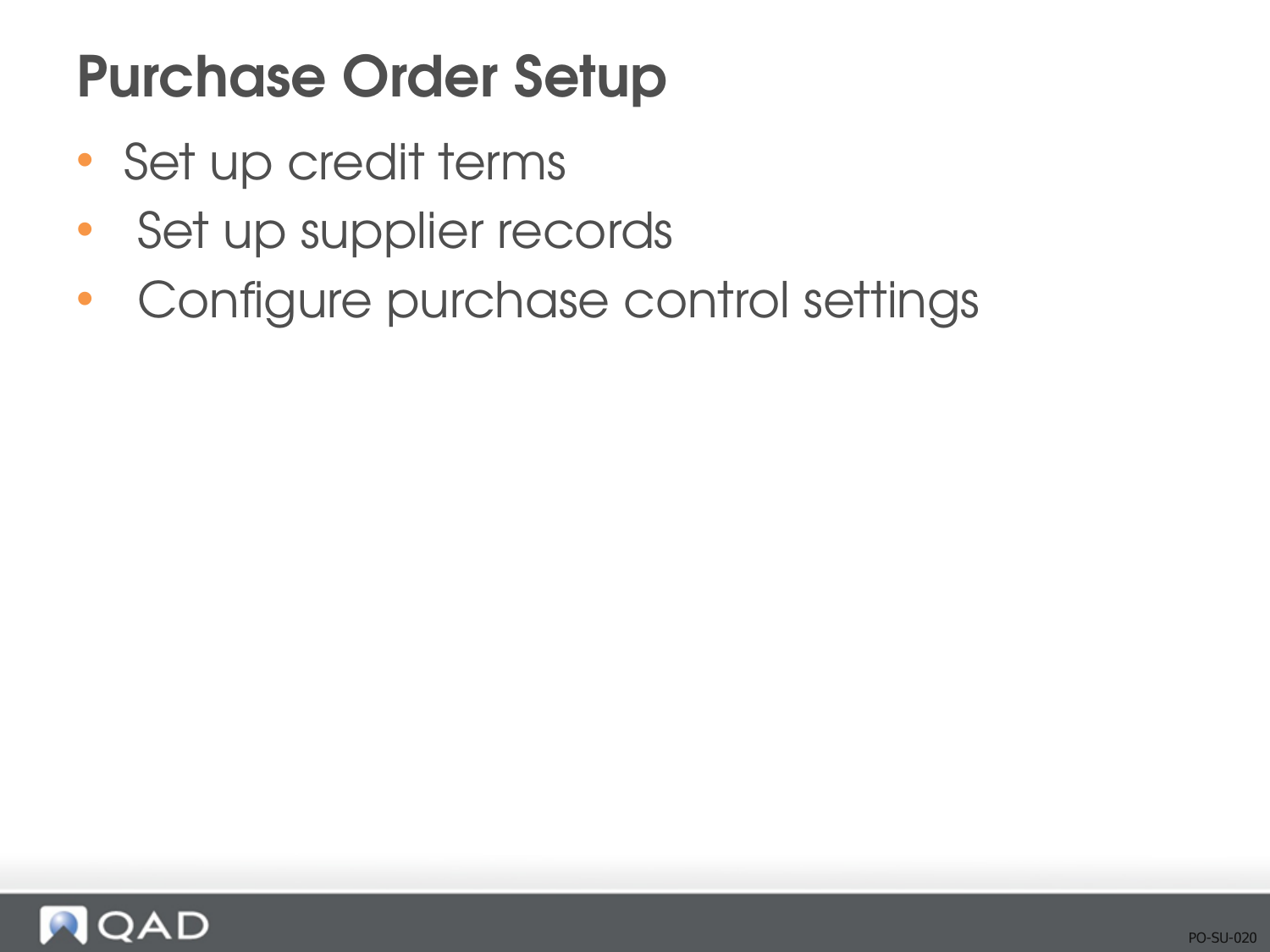

# Purchase Order Setup
Set up credit terms
 Set up supplier records
 Configure purchase control settings

PO-SU-020